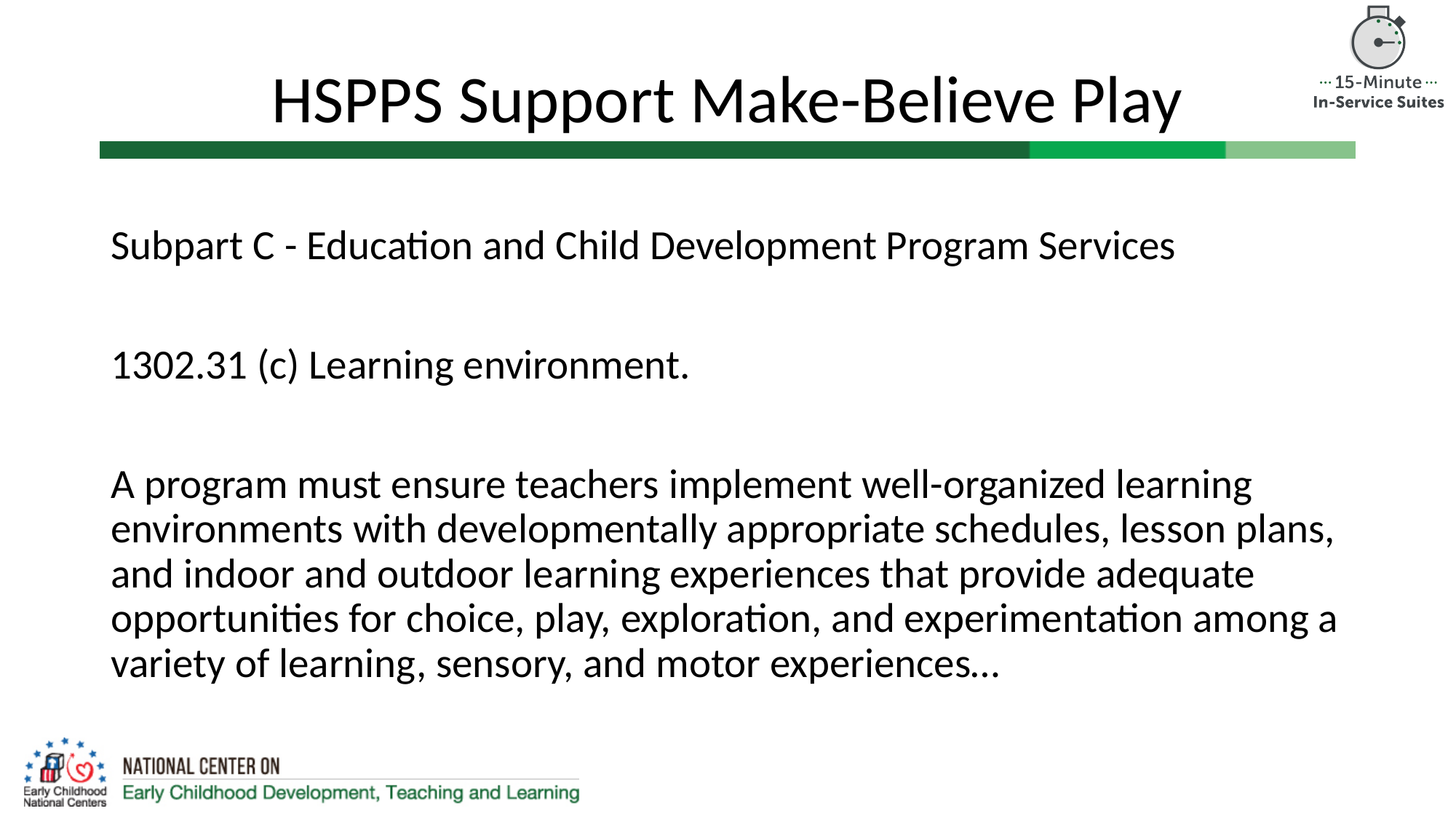

# HSPPS Support Make-Believe Play
Subpart C - Education and Child Development Program Services

1302.31 (c) Learning environment.

A program must ensure teachers implement well-organized learning environments with developmentally appropriate schedules, lesson plans, and indoor and outdoor learning experiences that provide adequate opportunities for choice, play, exploration, and experimentation among a variety of learning, sensory, and motor experiences…